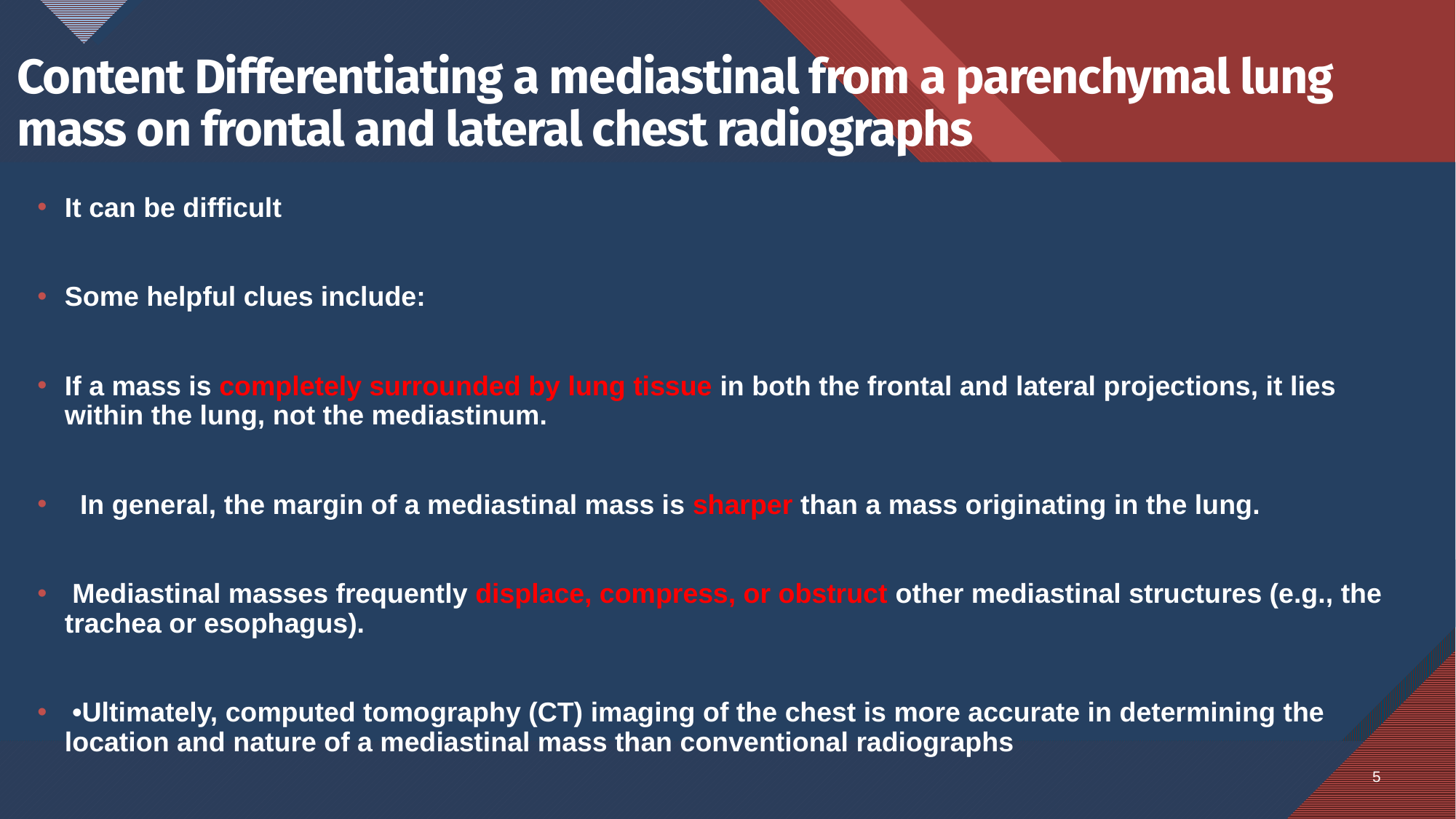

# Content Differentiating a mediastinal from a parenchymal lung mass on frontal and lateral chest radiographs
It can be difficult

Some helpful clues include:

If a mass is completely surrounded by lung tissue in both the frontal and lateral projections, it lies within the lung, not the mediastinum.

  In general, the margin of a mediastinal mass is sharper than a mass originating in the lung.

 Mediastinal masses frequently displace, compress, or obstruct other mediastinal structures (e.g., the trachea or esophagus).

 •Ultimately, computed tomography (CT) imaging of the chest is more accurate in determining the location and nature of a mediastinal mass than conventional radiographs
5